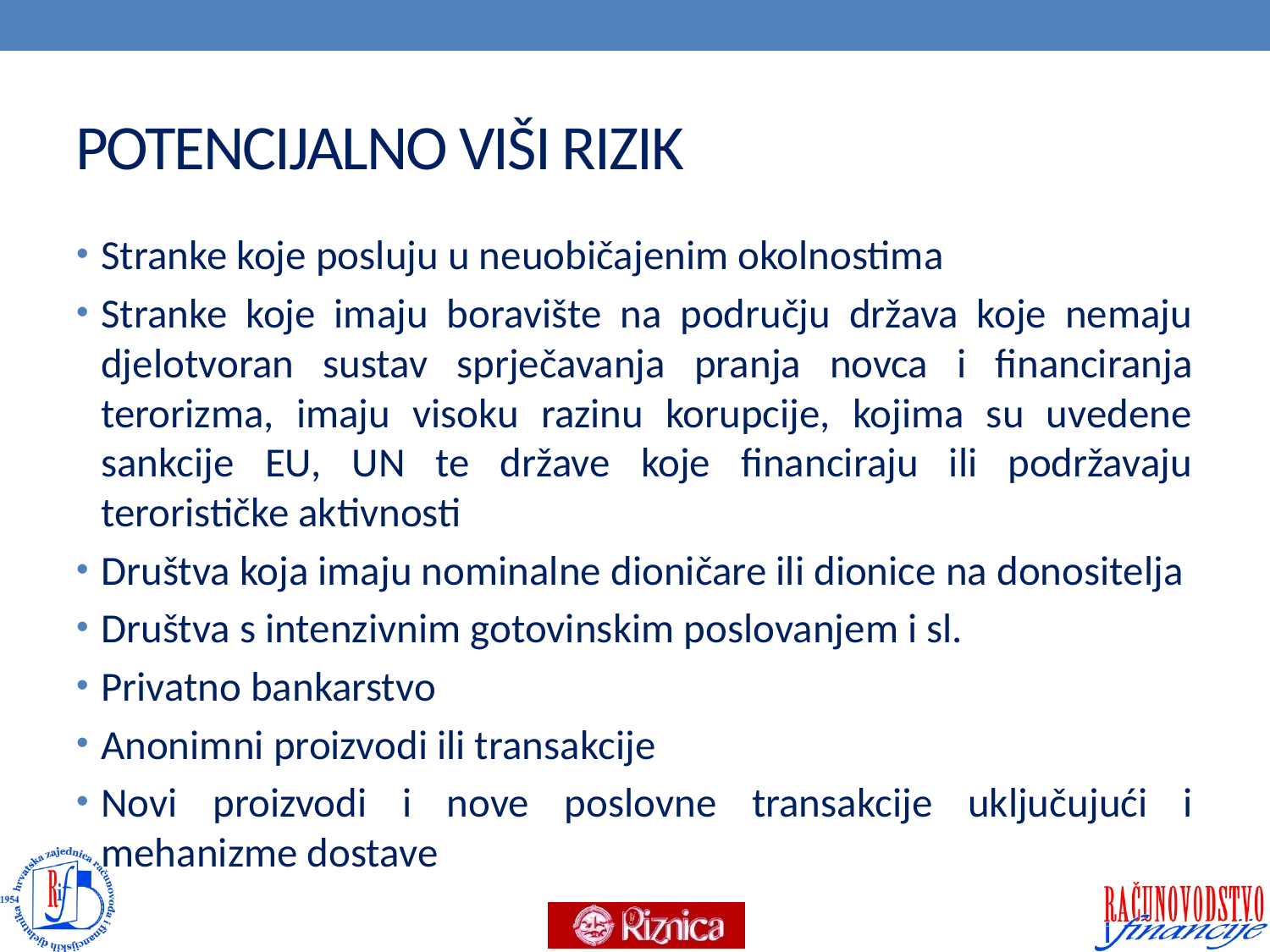

# POTENCIJALNO VIŠI RIZIK
Stranke koje posluju u neuobičajenim okolnostima
Stranke koje imaju boravište na području država koje nemaju djelotvoran sustav sprječavanja pranja novca i financiranja terorizma, imaju visoku razinu korupcije, kojima su uvedene sankcije EU, UN te države koje financiraju ili podržavaju terorističke aktivnosti
Društva koja imaju nominalne dioničare ili dionice na donositelja
Društva s intenzivnim gotovinskim poslovanjem i sl.
Privatno bankarstvo
Anonimni proizvodi ili transakcije
Novi proizvodi i nove poslovne transakcije uključujući i mehanizme dostave